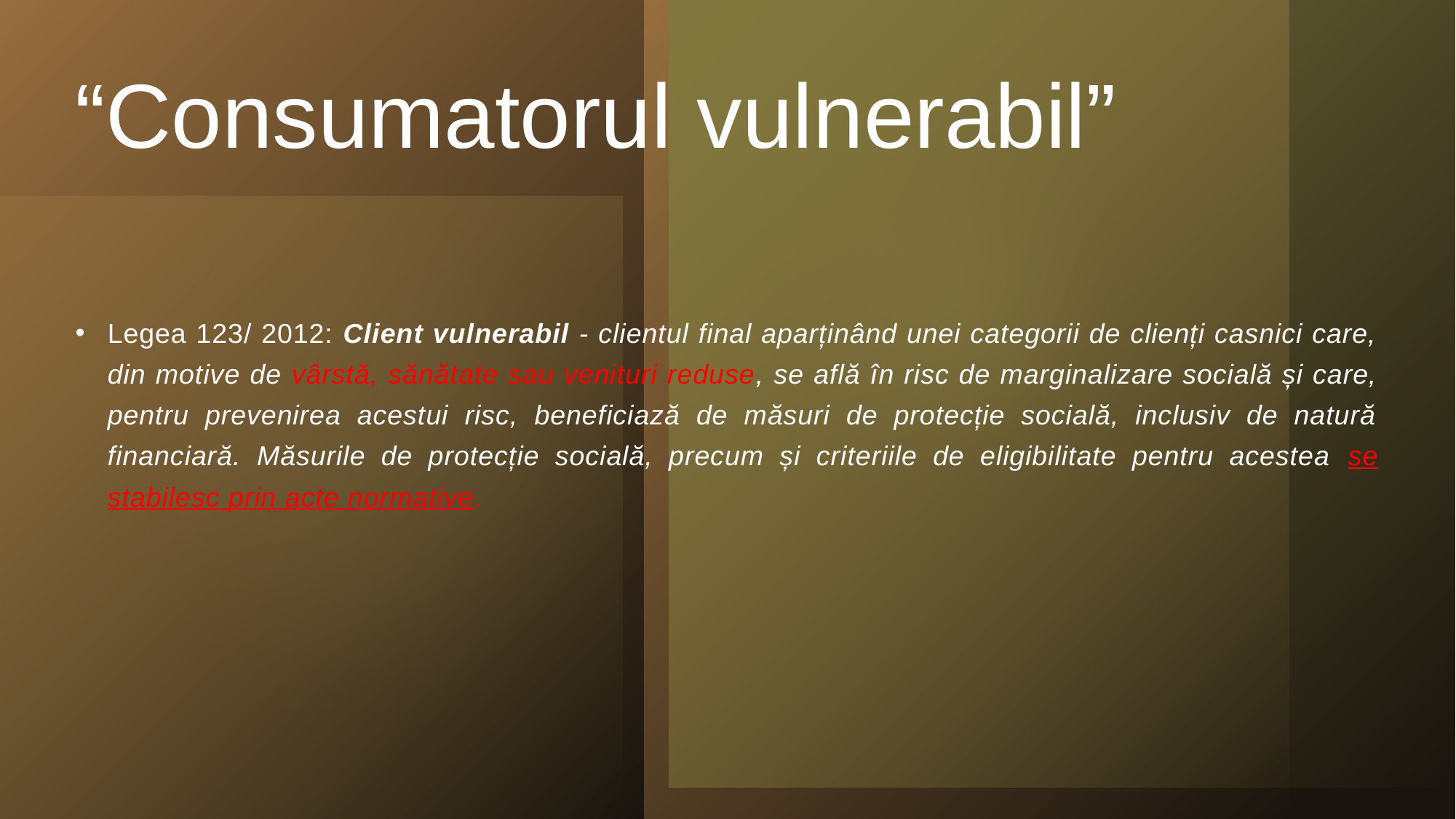

# “Consumatorul vulnerabil”
Legea 123/ 2012: Client vulnerabil - clientul final aparținând unei categorii de clienți casnici care, din motive de vârstă, sănătate sau venituri reduse, se află în risc de marginalizare socială și care, pentru prevenirea acestui risc, beneficiază de măsuri de protecție socială, inclusiv de natură financiară. Măsurile de protecție socială, precum și criteriile de eligibilitate pentru acestea se stabilesc prin acte normative.